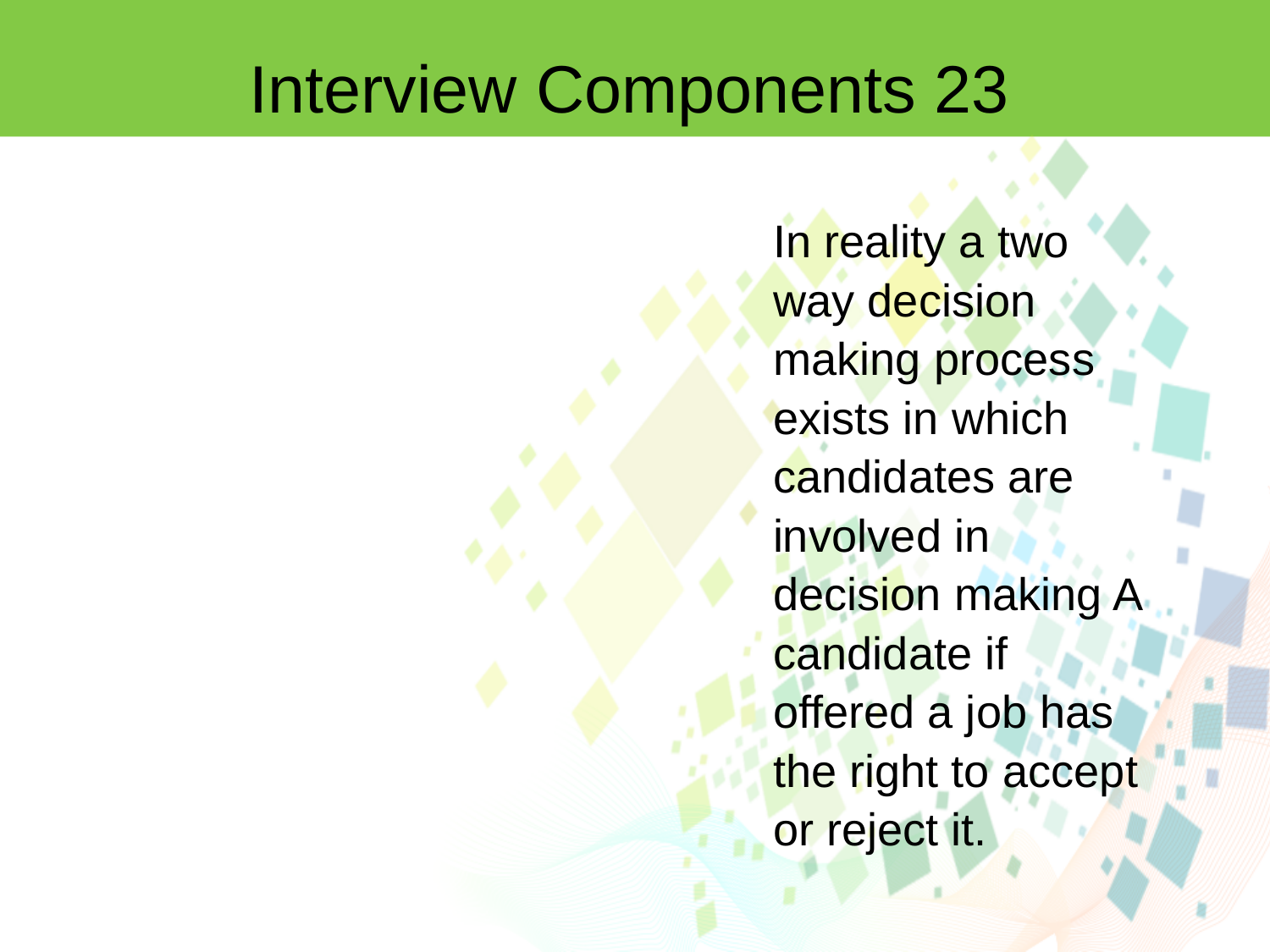

Interview Components 23
In reality a two way decision making process exists in which candidates are involved in decision making A candidate if offered a job has the right to accept or reject it.